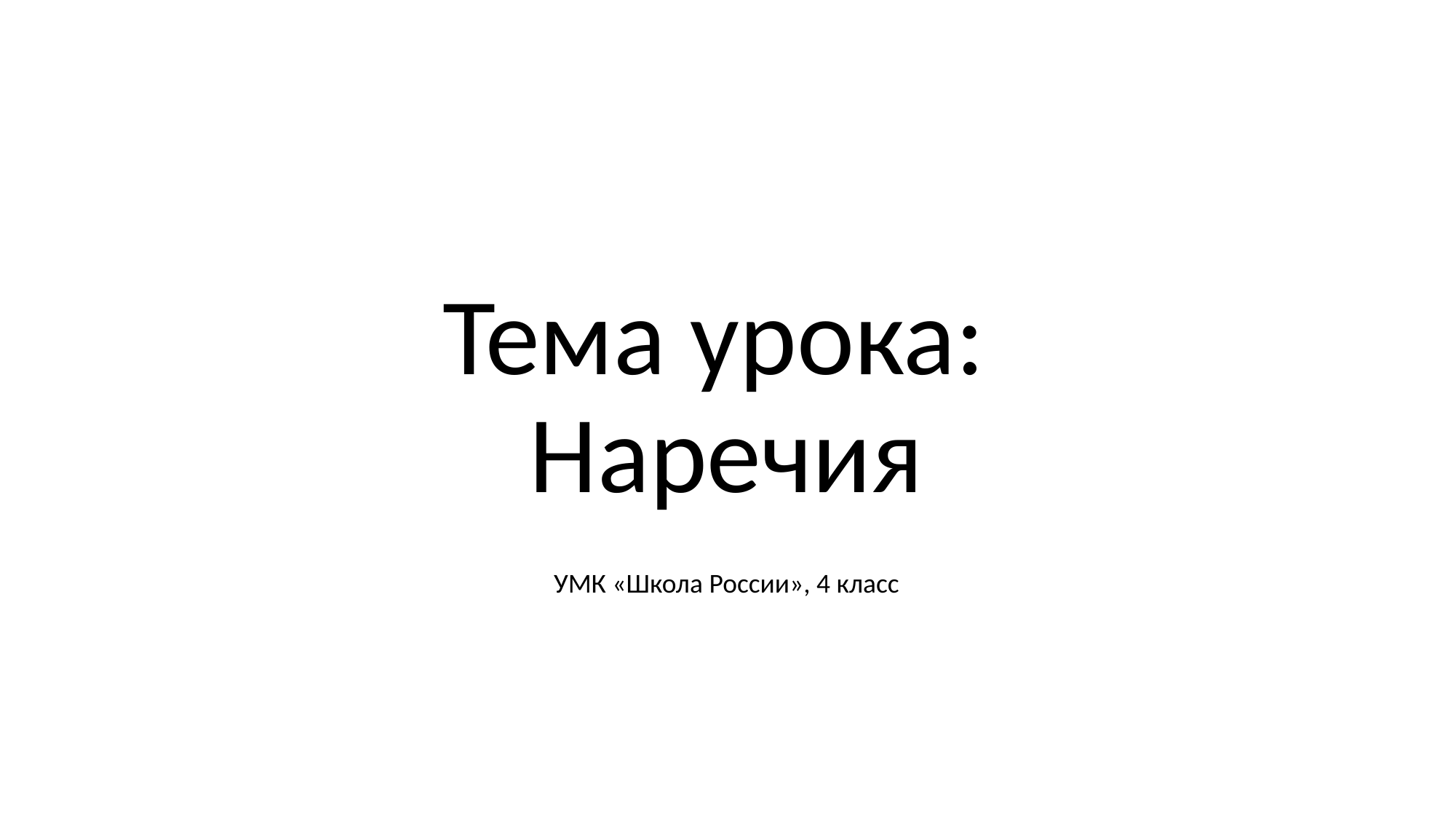

# Тема урока: Наречия
УМК «Школа России», 4 класс